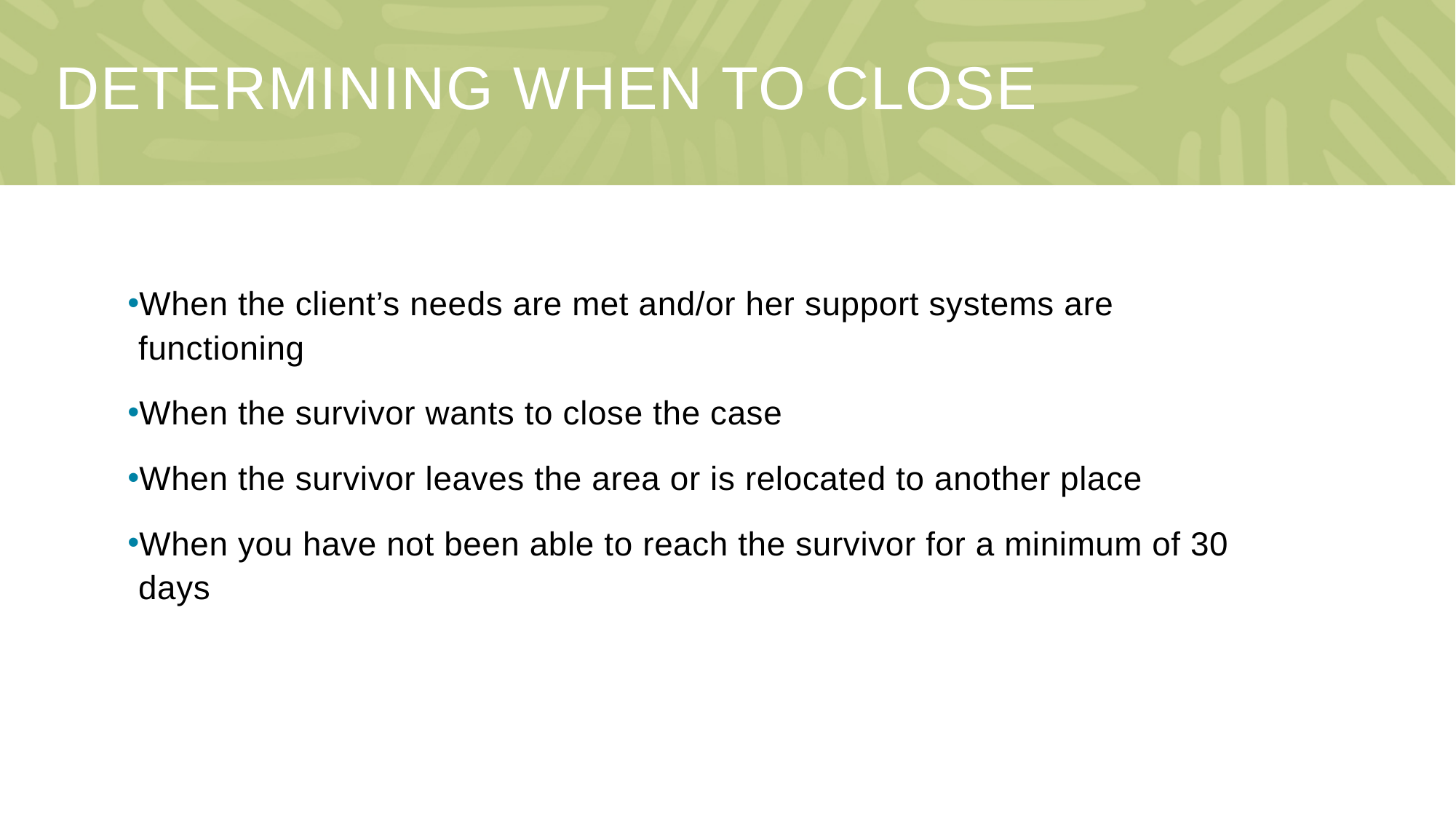

# Determining when to close
When the client’s needs are met and/or her support systems are functioning
When the survivor wants to close the case
When the survivor leaves the area or is relocated to another place
When you have not been able to reach the survivor for a minimum of 30 days